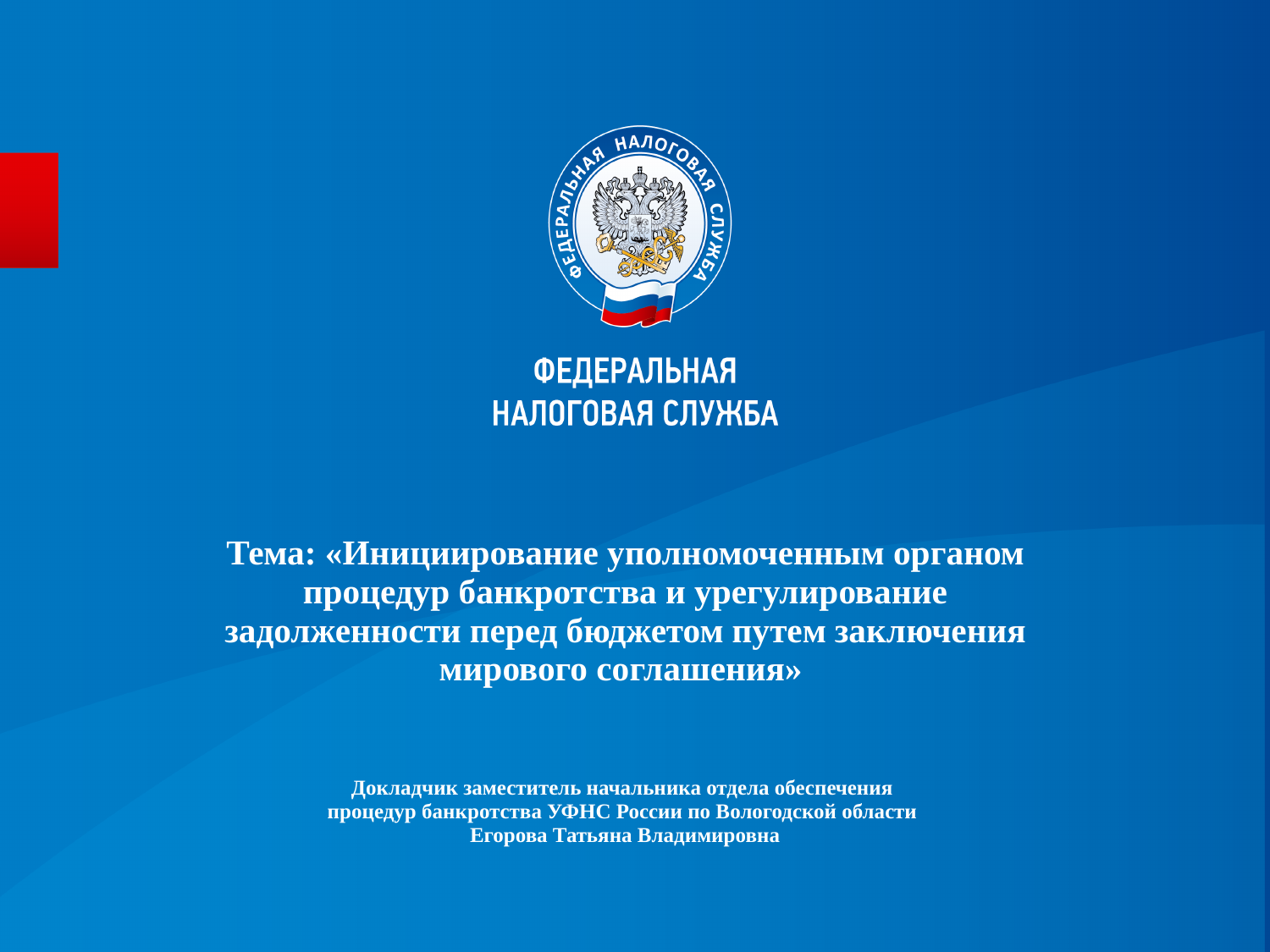

# Тема: «Инициирование уполномоченным органом процедур банкротства и урегулирование задолженности перед бюджетом путем заключения мирового соглашения» Докладчик заместитель начальника отдела обеспечения процедур банкротства УФНС России по Вологодской области Егорова Татьяна Владимировна